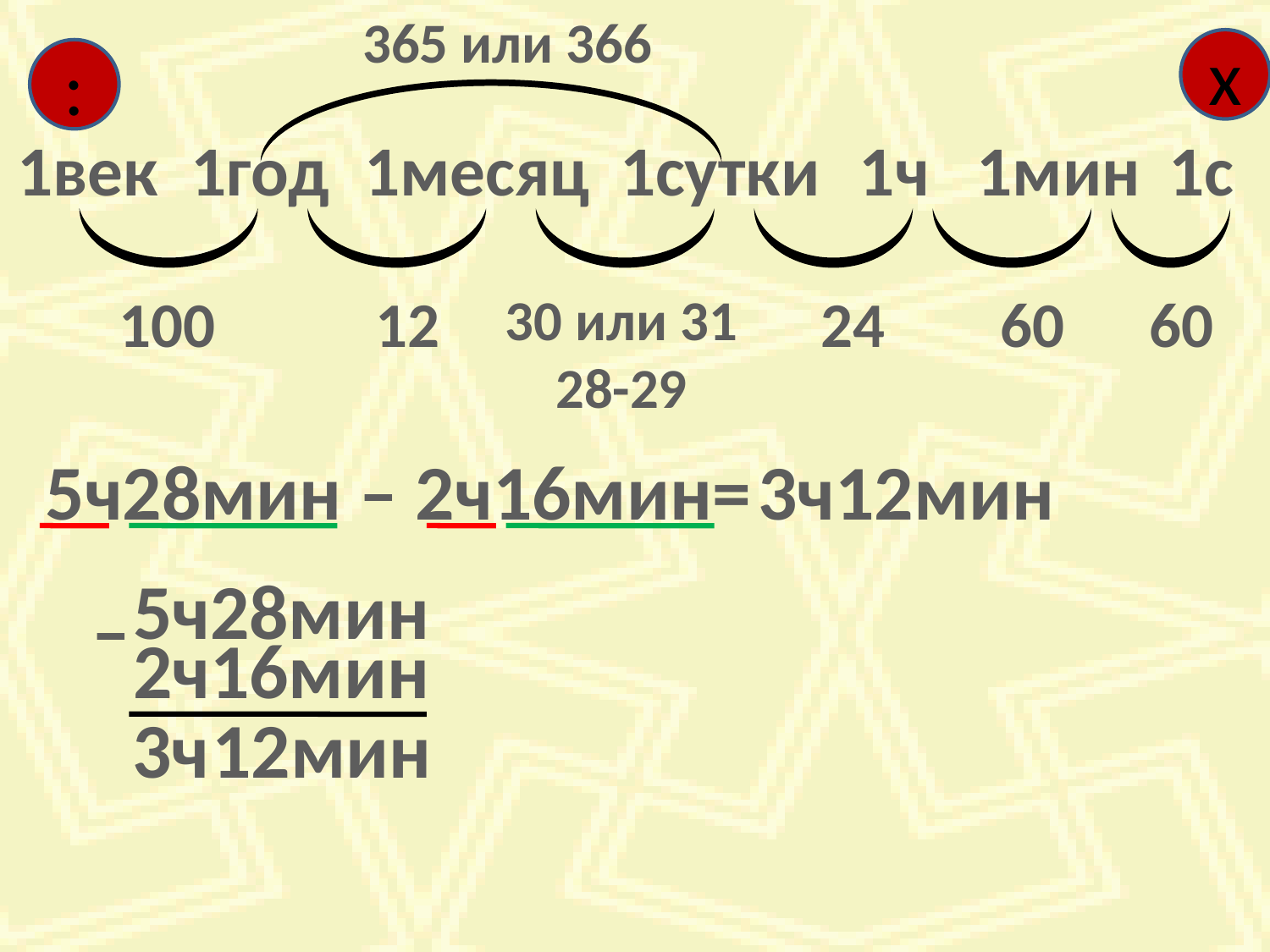

365 или 366

х
:
1век
1год
1месяц
1сутки
1ч
1мин
1с

100
12
30 или 31
28-29
24
60
60
5ч28мин – 2ч16мин=
3ч12мин
5ч28мин
–
2ч16мин
3ч
12мин